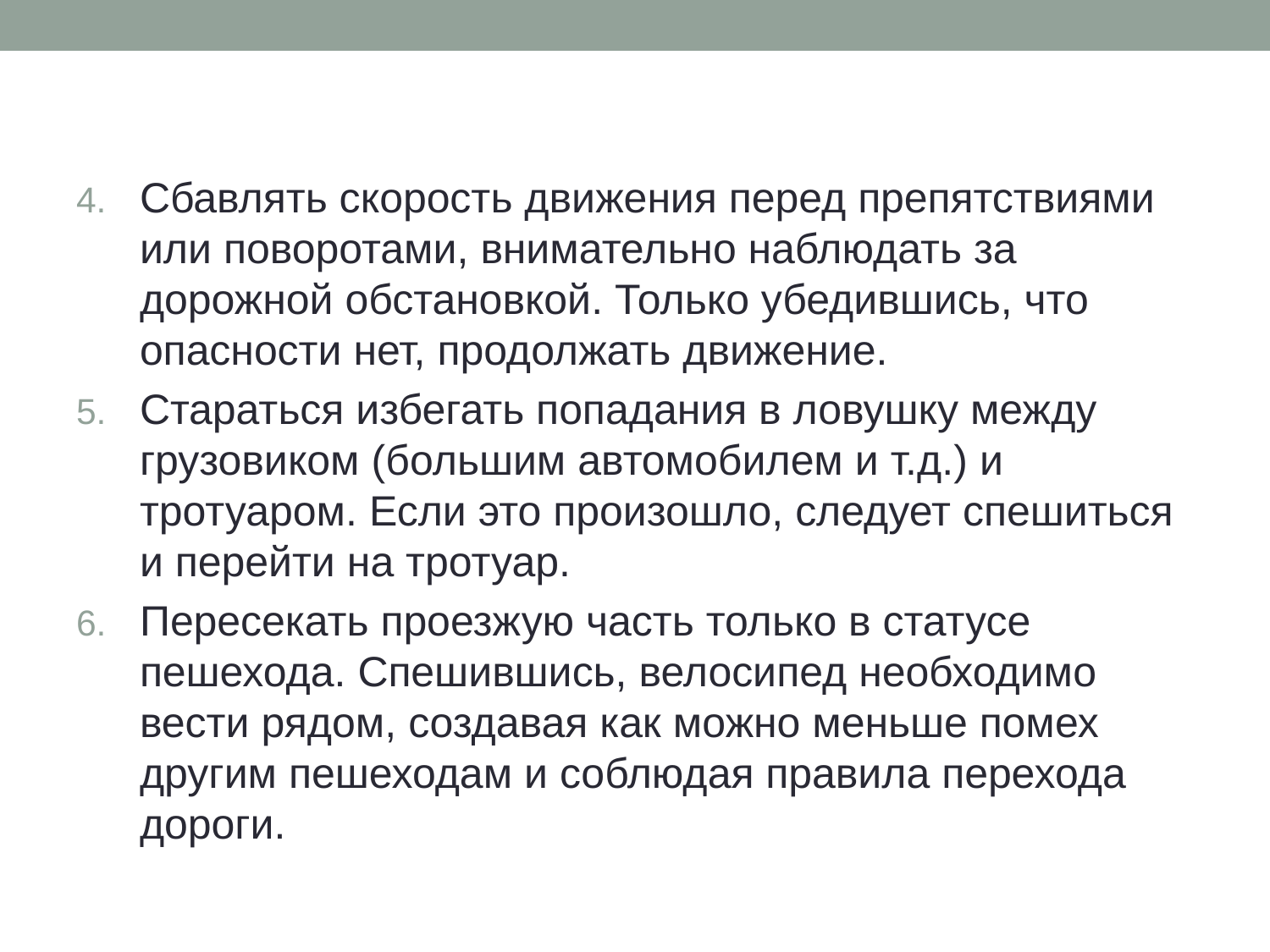

Сбавлять скорость движения перед препятствиями или поворотами, внимательно наблюдать за дорожной обстановкой. Только убедившись, что опасности нет, продолжать движение.
Стараться избегать попадания в ловушку между грузовиком (большим автомобилем и т.д.) и тротуаром. Если это произошло, следует спешиться и перейти на тротуар.
Пересекать проезжую часть только в статусе пешехода. Спешившись, велосипед необходимо вести рядом, создавая как можно меньше помех другим пешеходам и соблюдая правила перехода дороги.